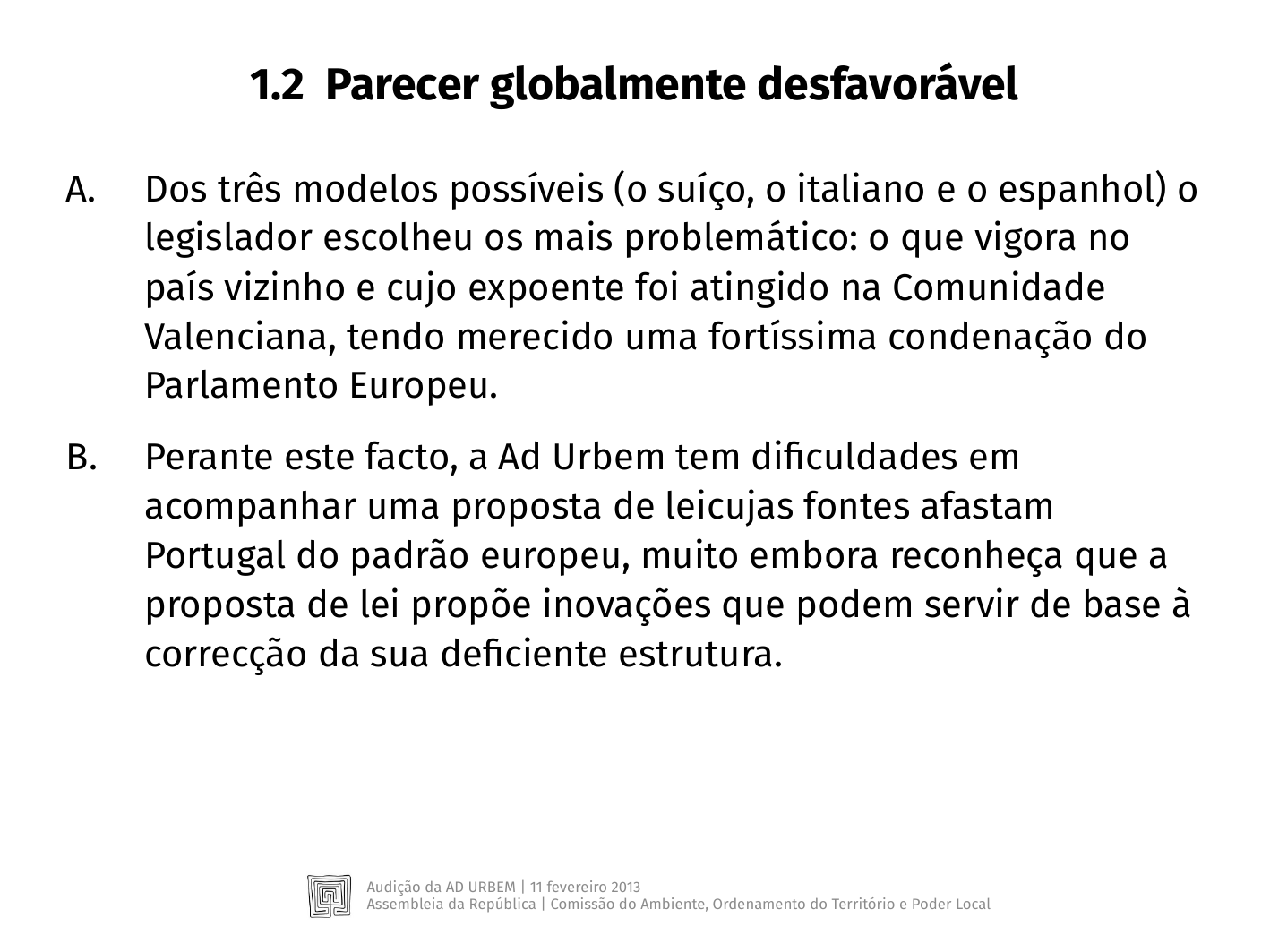

# 1.2  Parecer globalmente desfavorável
Dos três modelos possíveis (o suíço, o italiano e o espanhol) o legislador escolheu os mais problemático: o que vigora no país vizinho e cujo expoente foi atingido na Comunidade Valenciana, tendo merecido uma fortíssima condenação do Parlamento Europeu.
Perante este facto, a Ad Urbem tem dificuldades em acompanhar uma proposta de leicujas fontes afastam Portugal do padrão europeu, muito embora reconheça que a proposta de lei propõe inovações que podem servir de base à correcção da sua deficiente estrutura.
Audição da Ad Urbem | 11 fevereiro 2013
Assembleia da República | Comissão do Ambiente, Ordenamento do Território e Poder Local